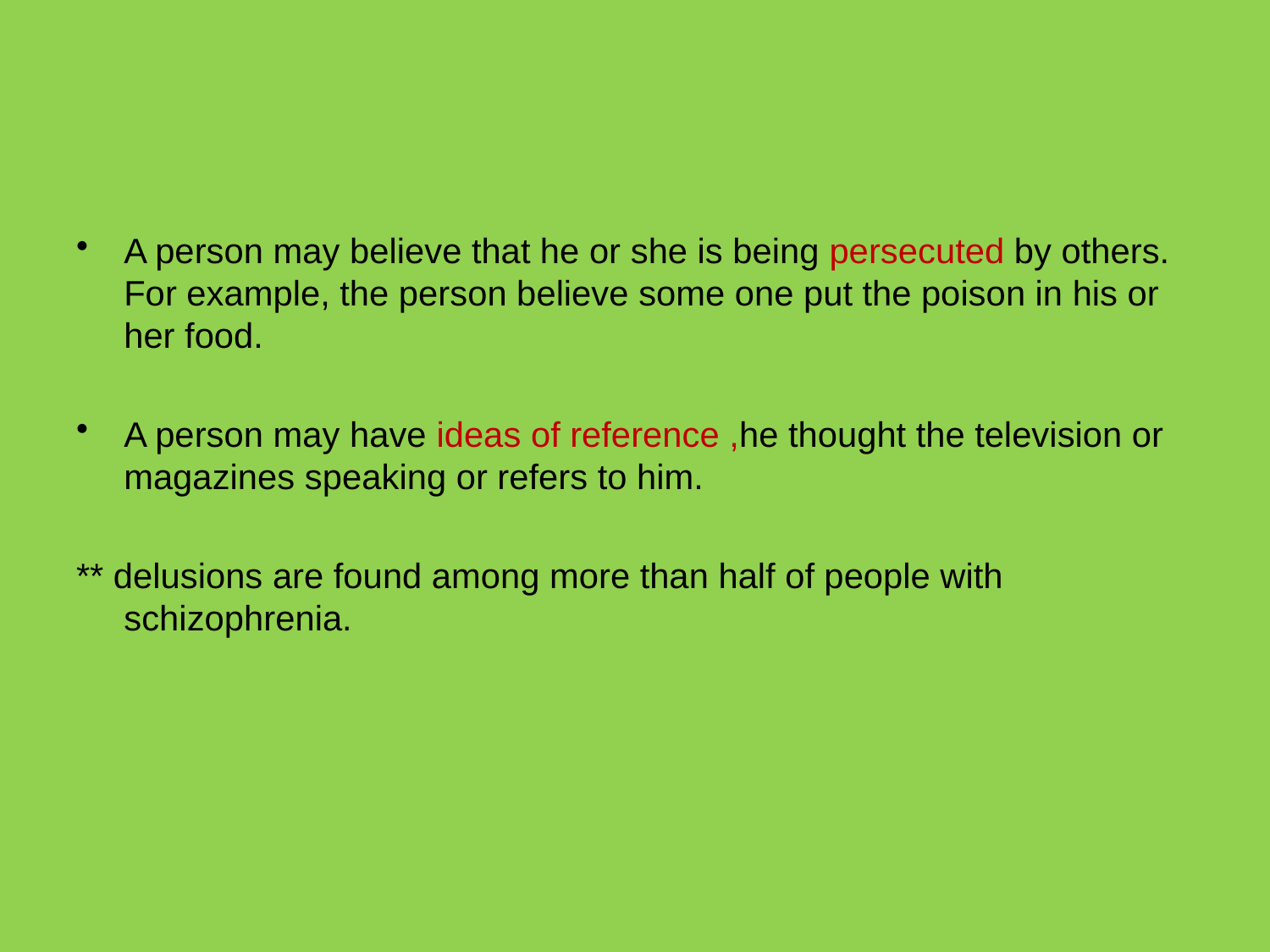

#
A person may believe that he or she is being persecuted by others. For example, the person believe some one put the poison in his or her food.

A person may have ideas of reference ,he thought the television or  magazines speaking or refers to him.

** delusions are found among more than half of people with schizophrenia.